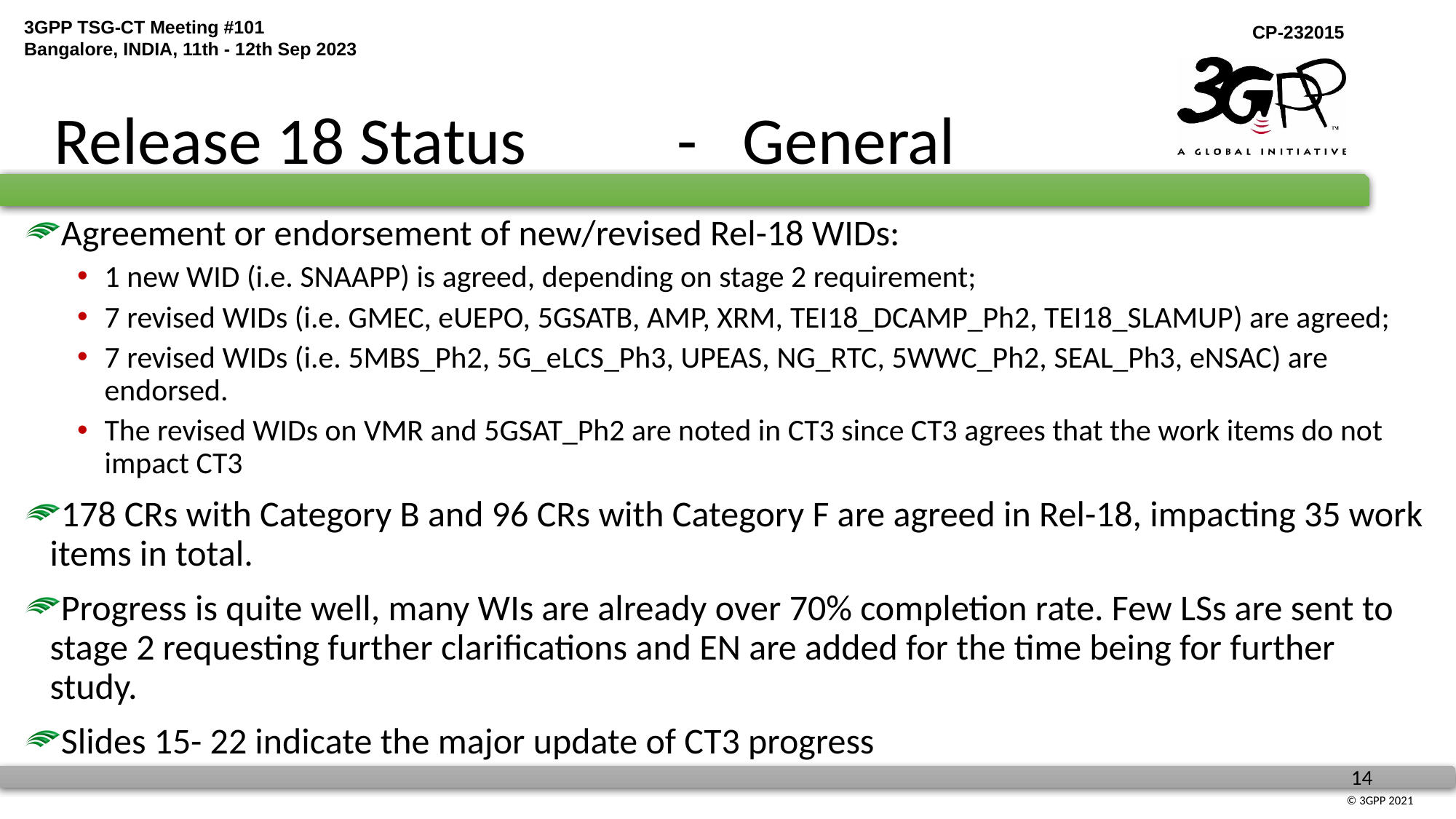

# Release 18 Status          -   General
Agreement or endorsement of new/revised Rel-18 WIDs:
1 new WID (i.e. SNAAPP) is agreed, depending on stage 2 requirement;
7 revised WIDs (i.e. GMEC, eUEPO, 5GSATB, AMP, XRM, TEI18_DCAMP_Ph2, TEI18_SLAMUP) are agreed;
7 revised WIDs (i.e. 5MBS_Ph2, 5G_eLCS_Ph3, UPEAS, NG_RTC, 5WWC_Ph2, SEAL_Ph3, eNSAC) are endorsed.
The revised WIDs on VMR and 5GSAT_Ph2 are noted in CT3 since CT3 agrees that the work items do not impact CT3
178 CRs with Category B and 96 CRs with Category F are agreed in Rel-18, impacting 35 work items in total.
Progress is quite well, many WIs are already over 70% completion rate. Few LSs are sent to stage 2 requesting further clarifications and EN are added for the time being for further study.
Slides 15- 22 indicate the major update of CT3 progress